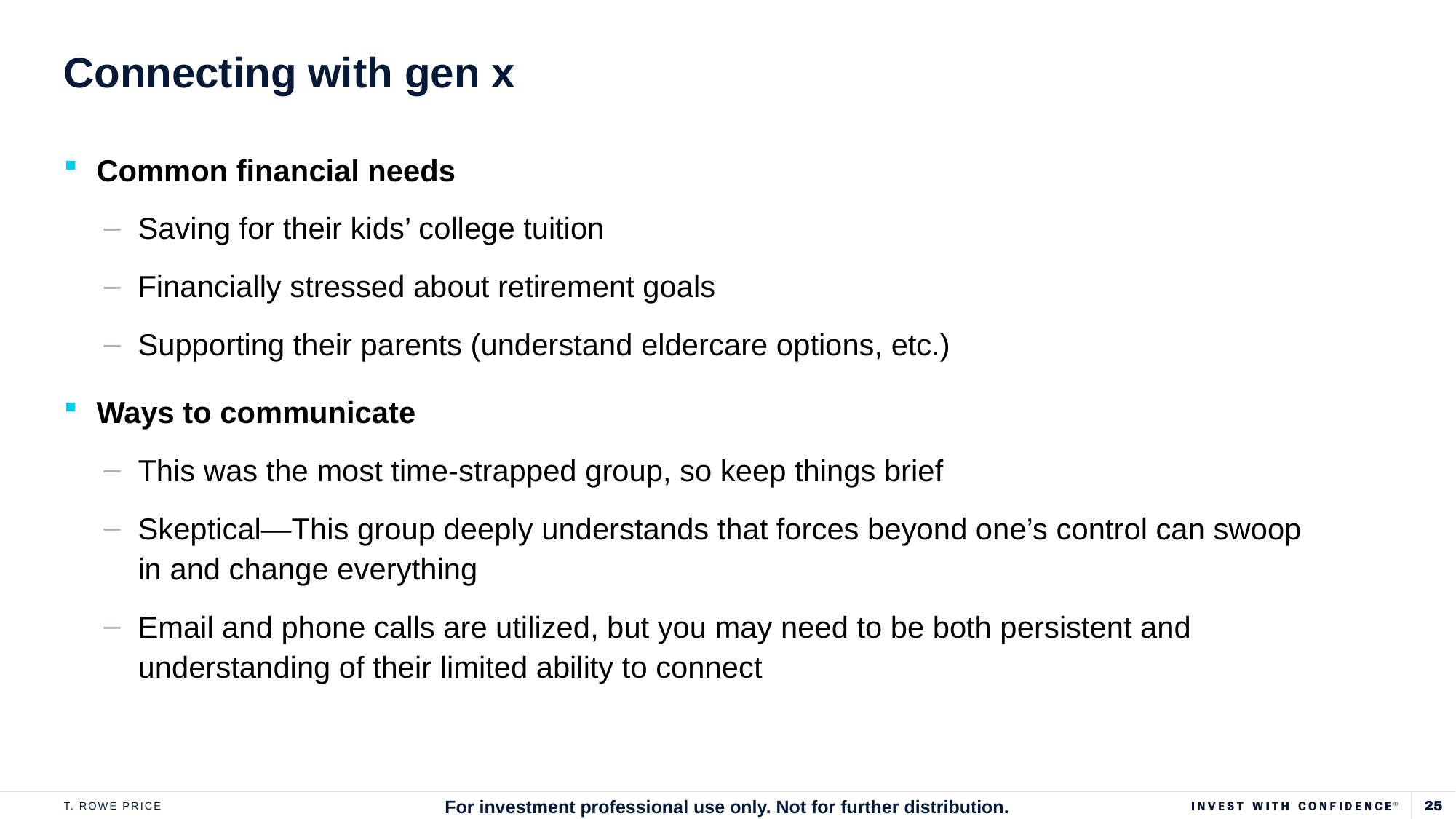

# Connecting with gen x

Common financial needs
Saving for their kids’ college tuition
Financially stressed about retirement goals
Supporting their parents (understand eldercare options, etc.)
Ways to communicate
This was the most time-strapped group, so keep things brief
Skeptical—This group deeply understands that forces beyond one’s control can swoop
in and change everything
Email and phone calls are utilized, but you may need to be both persistent and
understanding of their limited ability to connect

For investment professional use only. Not for further distribution.